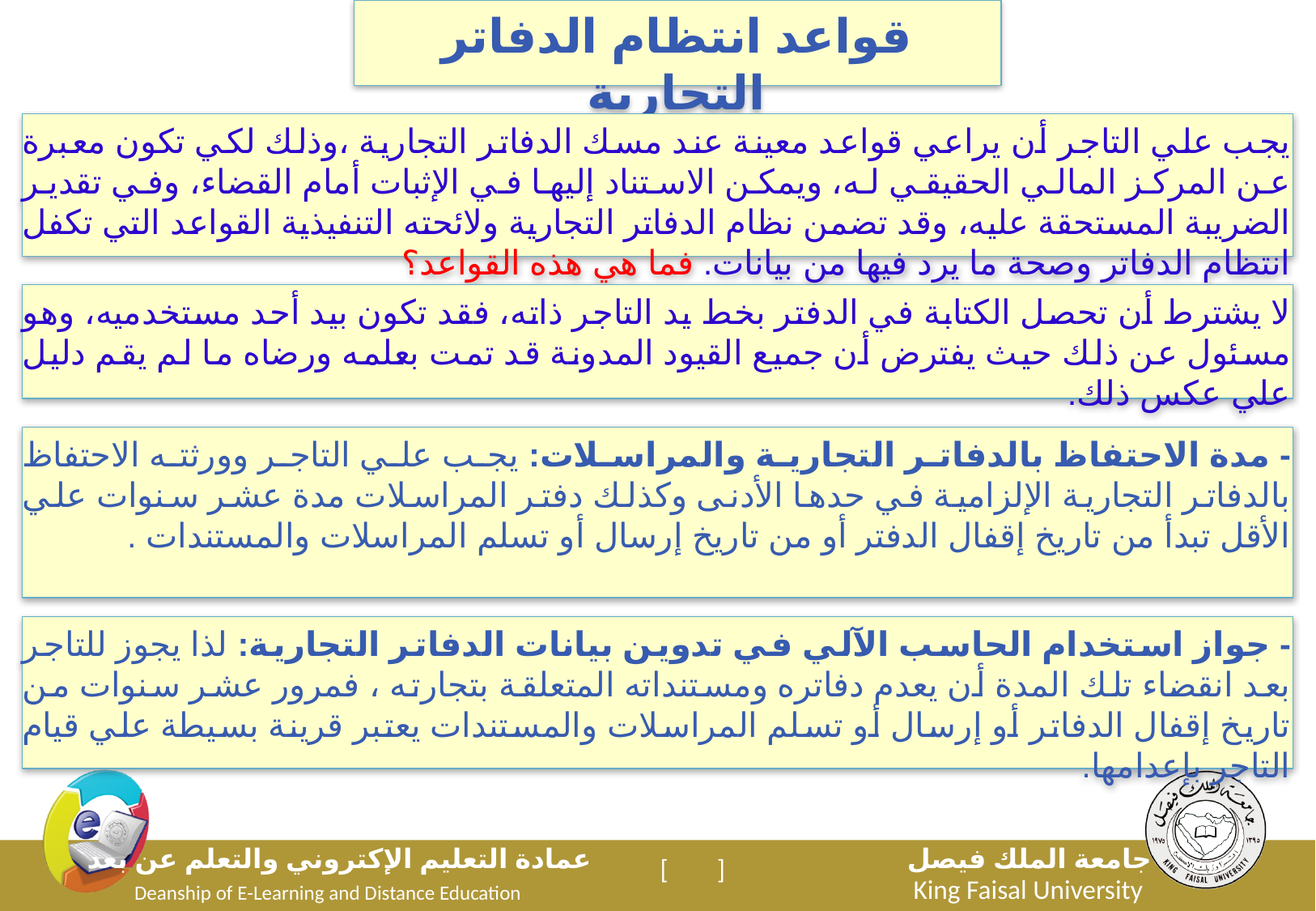

قواعد انتظام الدفاتر التجارية
يجب علي التاجر أن يراعي قواعد معينة عند مسك الدفاتر التجارية ،وذلك لكي تكون معبرة عن المركز المالي الحقيقي له، ويمكن الاستناد إليها في الإثبات أمام القضاء، وفي تقدير الضريبة المستحقة عليه، وقد تضمن نظام الدفاتر التجارية ولائحته التنفيذية القواعد التي تكفل انتظام الدفاتر وصحة ما يرد فيها من بيانات. فما هي هذه القواعد؟
لا يشترط أن تحصل الكتابة في الدفتر بخط يد التاجر ذاته، فقد تكون بيد أحد مستخدميه، وهو مسئول عن ذلك حيث يفترض أن جميع القيود المدونة قد تمت بعلمه ورضاه ما لم يقم دليل علي عكس ذلك.
- مدة الاحتفاظ بالدفاتر التجارية والمراسلات: يجب علي التاجر وورثته الاحتفاظ بالدفاتر التجارية الإلزامية في حدها الأدنى وكذلك دفتر المراسلات مدة عشر سنوات علي الأقل تبدأ من تاريخ إقفال الدفتر أو من تاريخ إرسال أو تسلم المراسلات والمستندات .
- جواز استخدام الحاسب الآلي في تدوين بيانات الدفاتر التجارية: لذا يجوز للتاجر بعد انقضاء تلك المدة أن يعدم دفاتره ومستنداته المتعلقة بتجارته ، فمرور عشر سنوات من تاريخ إقفال الدفاتر أو إرسال أو تسلم المراسلات والمستندات يعتبر قرينة بسيطة علي قيام التاجر بإعدامها.